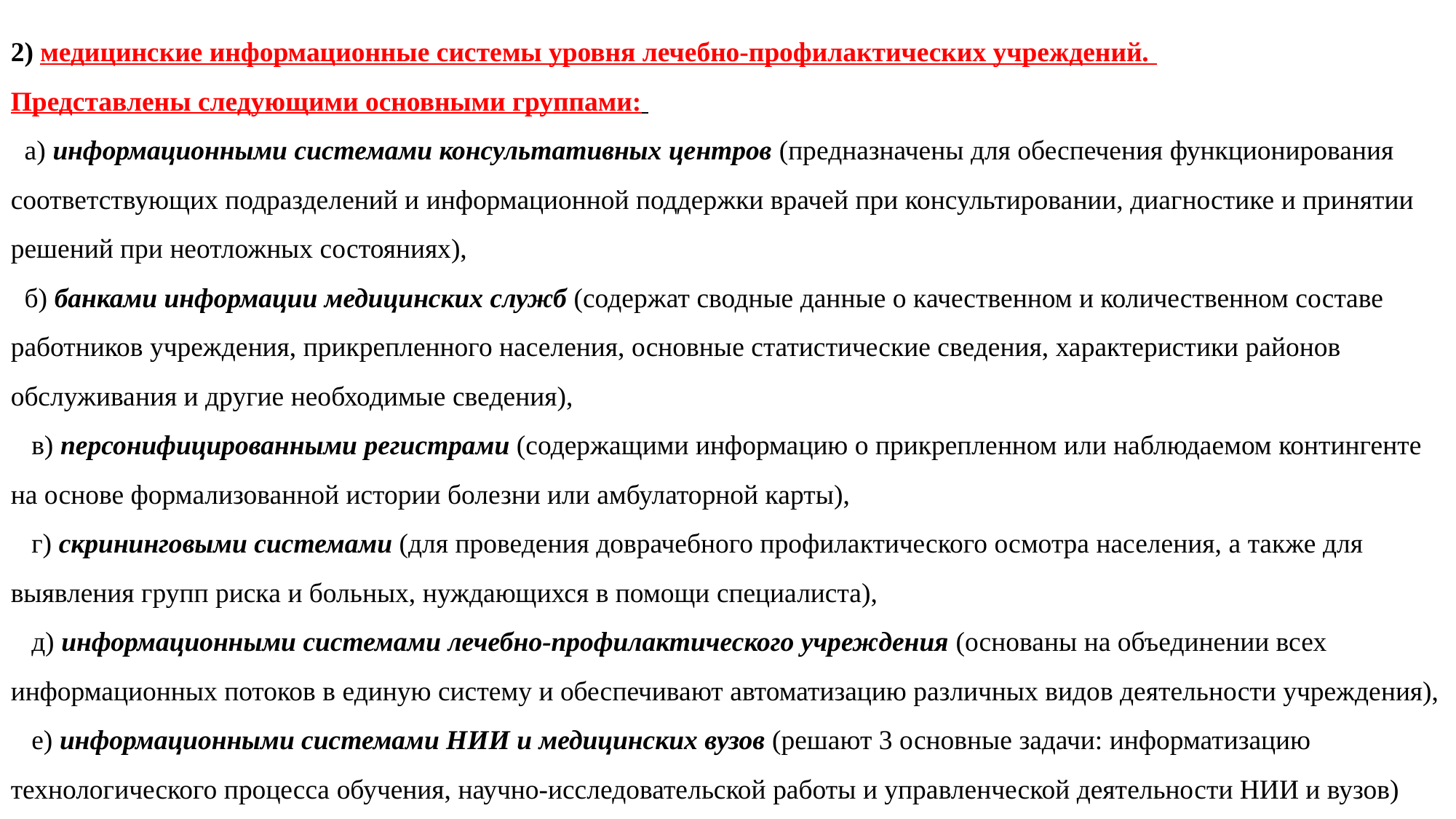

2) медицинские информационные системы уровня лечебно-профилактических учреждений.
Представлены следующими основными группами: 
  а) информационными системами консультативных центров (предназначены для обеспечения функционирования соответствующих подразделений и информационной поддержки врачей при консультировании, диагностике и принятии решений при неотложных состояниях),
  б) банками информации медицинских служб (содержат сводные данные о качественном и количественном составе работников учреждения, прикрепленного населения, основные статистические сведения, характеристики районов обслуживания и другие необходимые сведения), 
   в) персонифицированными регистрами (содержащими информацию о прикрепленном или наблюдаемом контингенте на основе формализованной истории болезни или амбулаторной карты),
   г) скрининговыми системами (для проведения доврачебного профилактического осмотра населения, а также для выявления групп риска и больных, нуждающихся в помощи специалиста),
   д) информационными системами лечебно-профилактического учреждения (основаны на объединении всех информационных потоков в единую систему и обеспечивают автоматизацию различных видов деятельности учреждения),
   е) информационными системами НИИ и медицинских вузов (решают 3 основные задачи: информатизацию технологического процесса обучения, научно-исследовательской работы и управленческой деятельности НИИ и вузов)
#